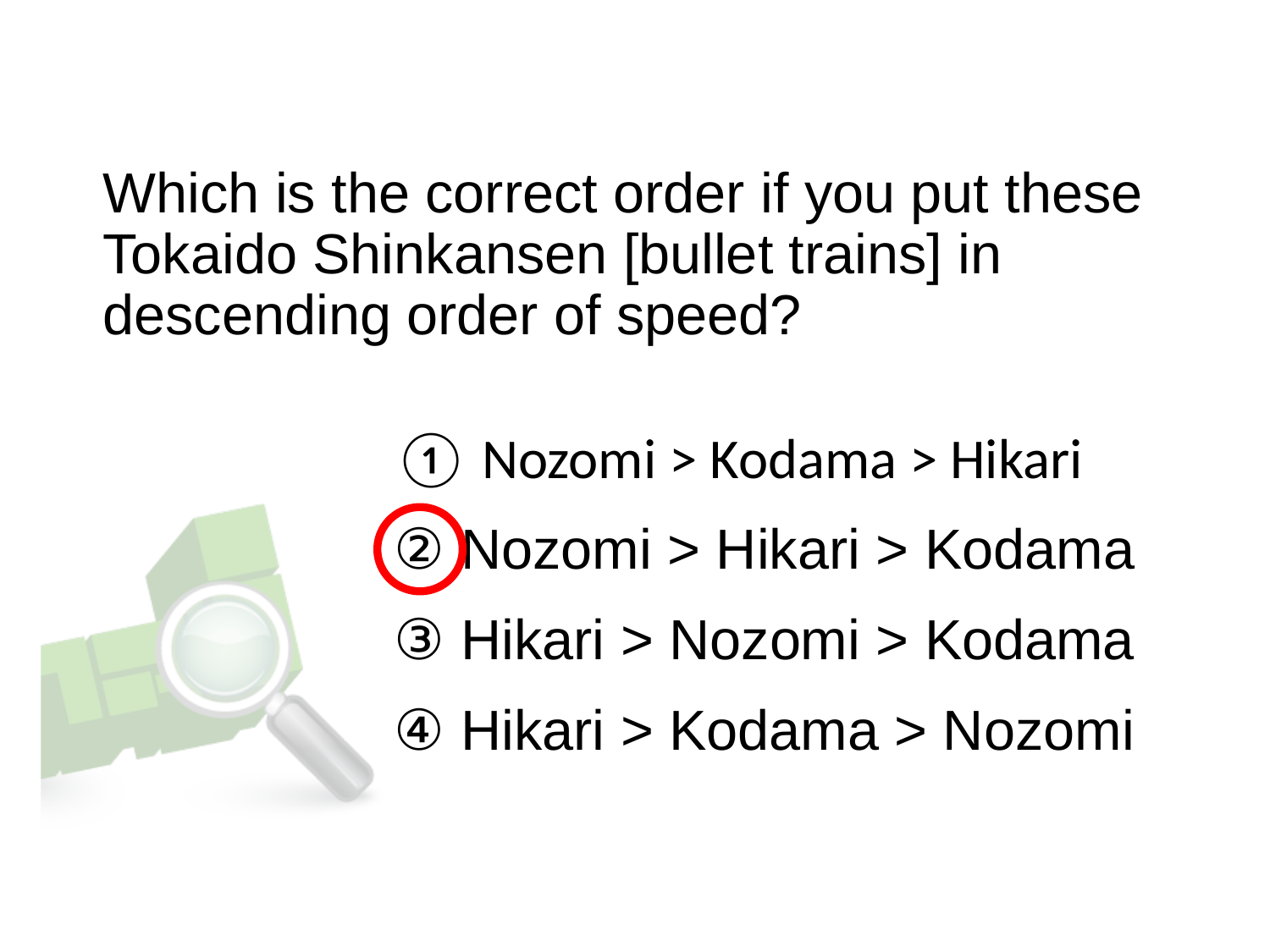

Which is the correct order if you put these Tokaido Shinkansen [bullet trains] in descending order of speed?
① Nozomi > Kodama > Hikari
② Nozomi > Hikari > Kodama
③ Hikari > Nozomi > Kodama
④ Hikari > Kodama > Nozomi